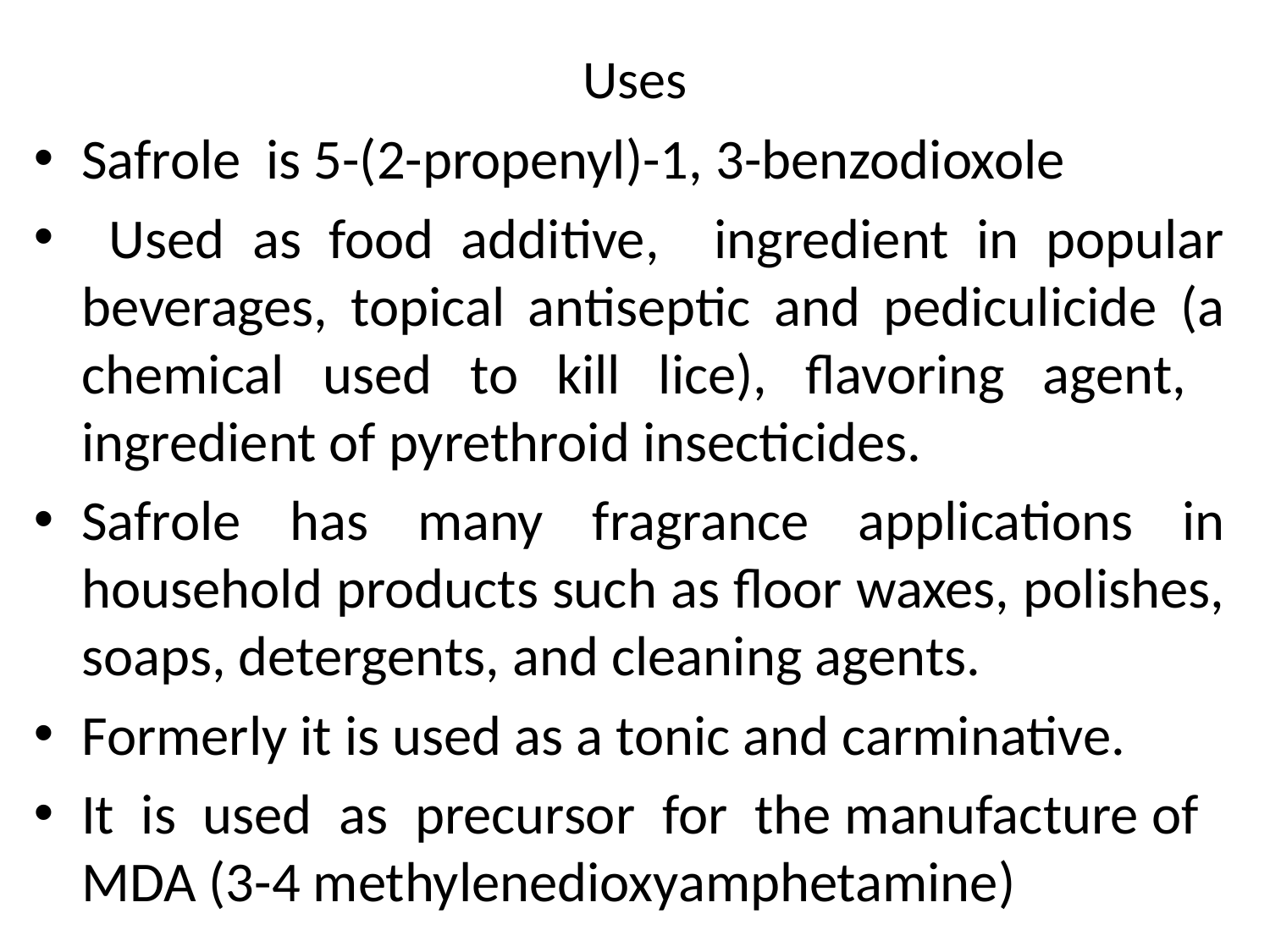

# Uses
Safrole  is 5-(2-propenyl)-1, 3-benzodioxole
 Used as food additive,  ingredient in popular beverages, topical antiseptic and pediculicide (a chemical used to kill lice), flavoring agent,  ingredient of pyrethroid insecticides.
Safrole has many fragrance applications in household products such as floor waxes, polishes, soaps, detergents, and cleaning agents.
Formerly it is used as a tonic and carminative.
It is used as precursor for the manufacture of  MDA (3-4 methylenedioxyamphetamine)